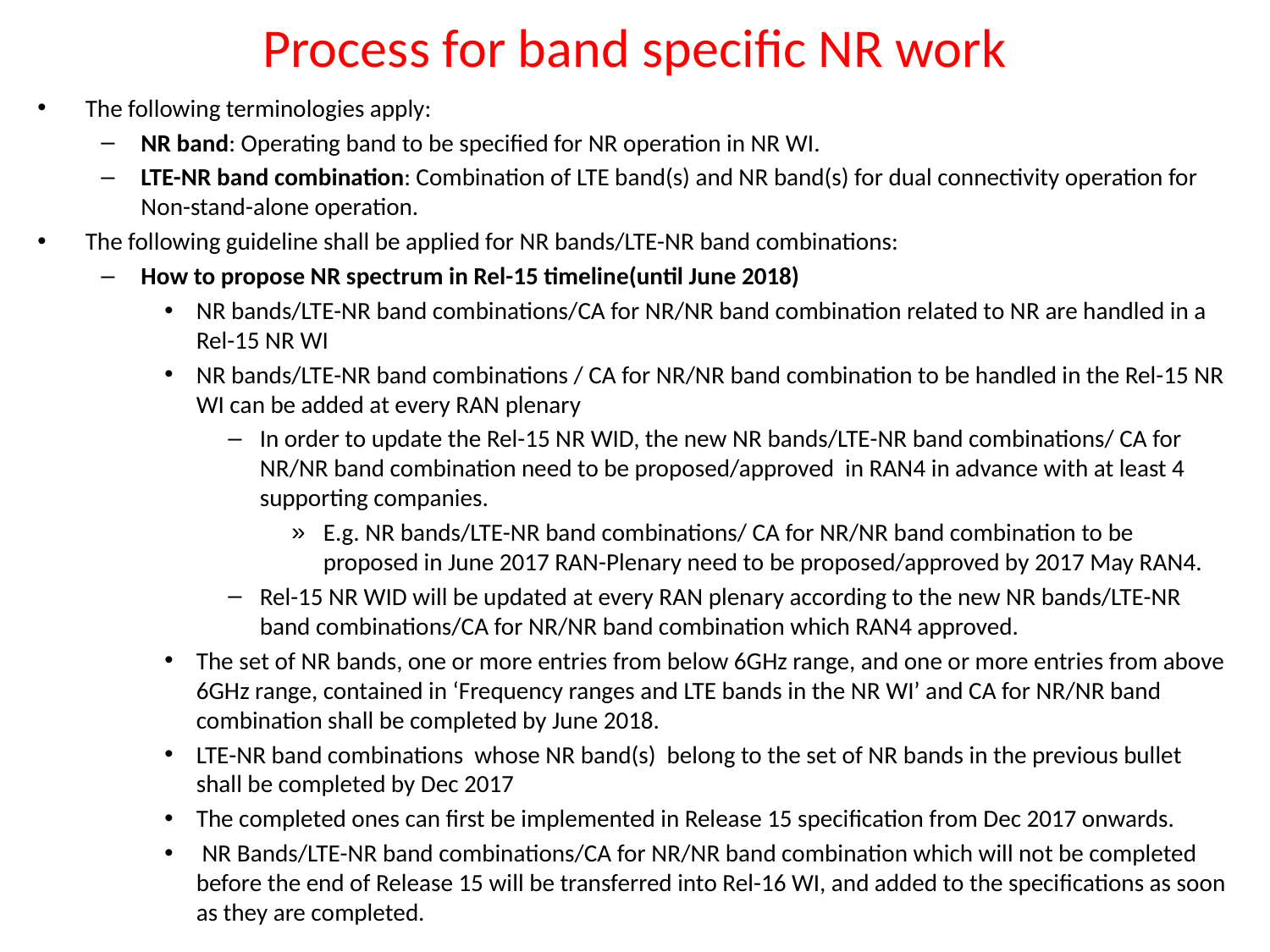

# Process for band specific NR work
The following terminologies apply:
NR band: Operating band to be specified for NR operation in NR WI.
LTE-NR band combination: Combination of LTE band(s) and NR band(s) for dual connectivity operation for Non-stand-alone operation.
The following guideline shall be applied for NR bands/LTE-NR band combinations:
How to propose NR spectrum in Rel-15 timeline(until June 2018)
NR bands/LTE-NR band combinations/CA for NR/NR band combination related to NR are handled in a Rel-15 NR WI
NR bands/LTE-NR band combinations / CA for NR/NR band combination to be handled in the Rel-15 NR WI can be added at every RAN plenary
In order to update the Rel-15 NR WID, the new NR bands/LTE-NR band combinations/ CA for NR/NR band combination need to be proposed/approved  in RAN4 in advance with at least 4 supporting companies.
E.g. NR bands/LTE-NR band combinations/ CA for NR/NR band combination to be proposed in June 2017 RAN-Plenary need to be proposed/approved by 2017 May RAN4.
Rel-15 NR WID will be updated at every RAN plenary according to the new NR bands/LTE-NR band combinations/CA for NR/NR band combination which RAN4 approved.
The set of NR bands, one or more entries from below 6GHz range, and one or more entries from above 6GHz range, contained in ‘Frequency ranges and LTE bands in the NR WI’ and CA for NR/NR band combination shall be completed by June 2018.
LTE-NR band combinations  whose NR band(s)  belong to the set of NR bands in the previous bullet shall be completed by Dec 2017
The completed ones can first be implemented in Release 15 specification from Dec 2017 onwards.
 NR Bands/LTE-NR band combinations/CA for NR/NR band combination which will not be completed before the end of Release 15 will be transferred into Rel-16 WI, and added to the specifications as soon as they are completed.